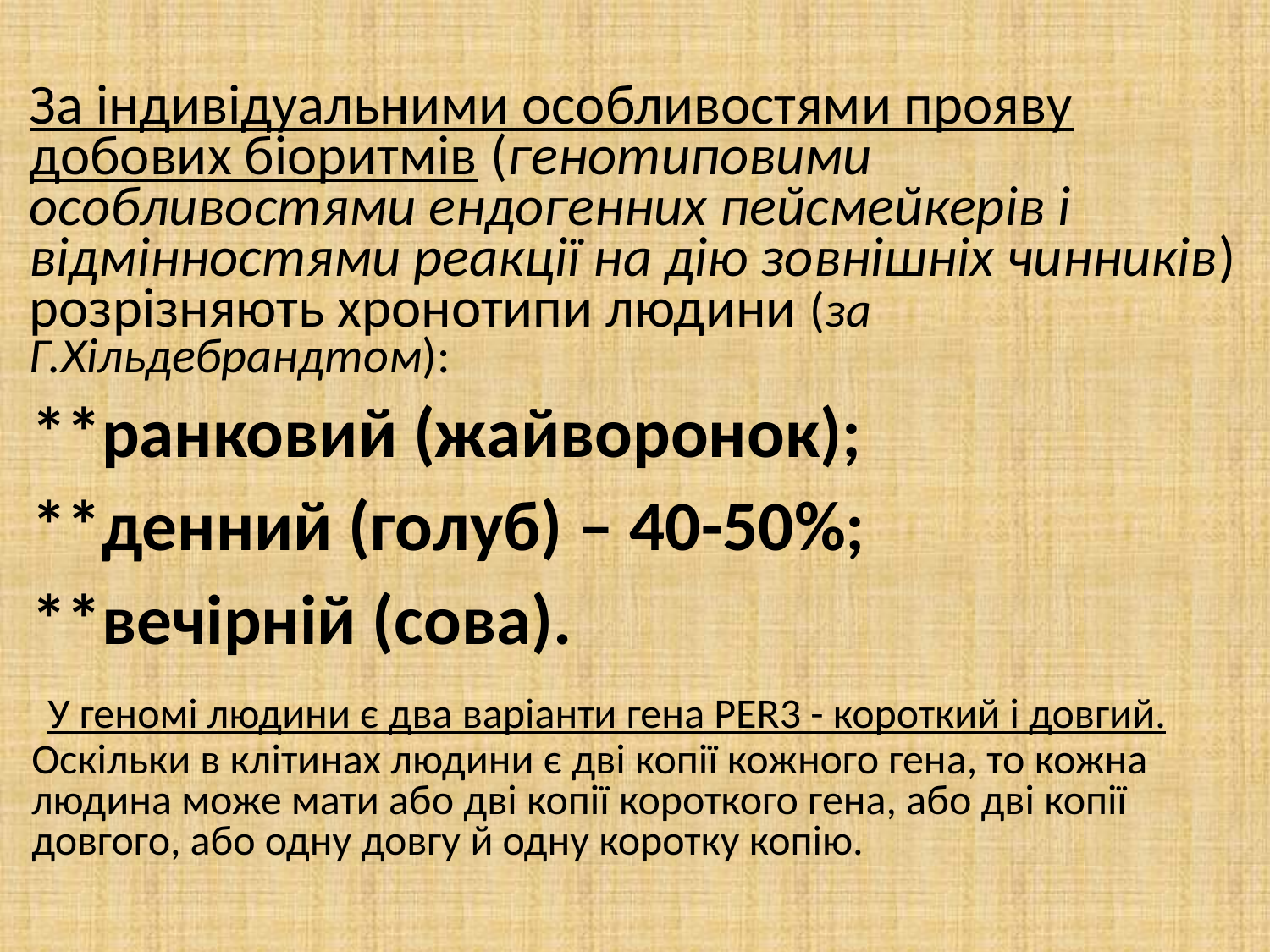

# За індивідуальними особливостями прояву добових біоритмів (генотиповими особливостями ендогенних пейсмейкерів і відмінностями реакції на дію зовнішніх чинників) розрізняють хронотипи людини (за Г.Хільдебрандтом):
**ранковий (жайворонок);
**денний (голуб) – 40-50%;
**вечірній (сова).
 У геномі людини є два варіанти гена PER3 - короткий і довгий.
Оскільки в клітинах людини є дві копії кожного гена, то кожна людина може мати або дві копії короткого гена, або дві копії довгого, або одну довгу й одну коротку копію.